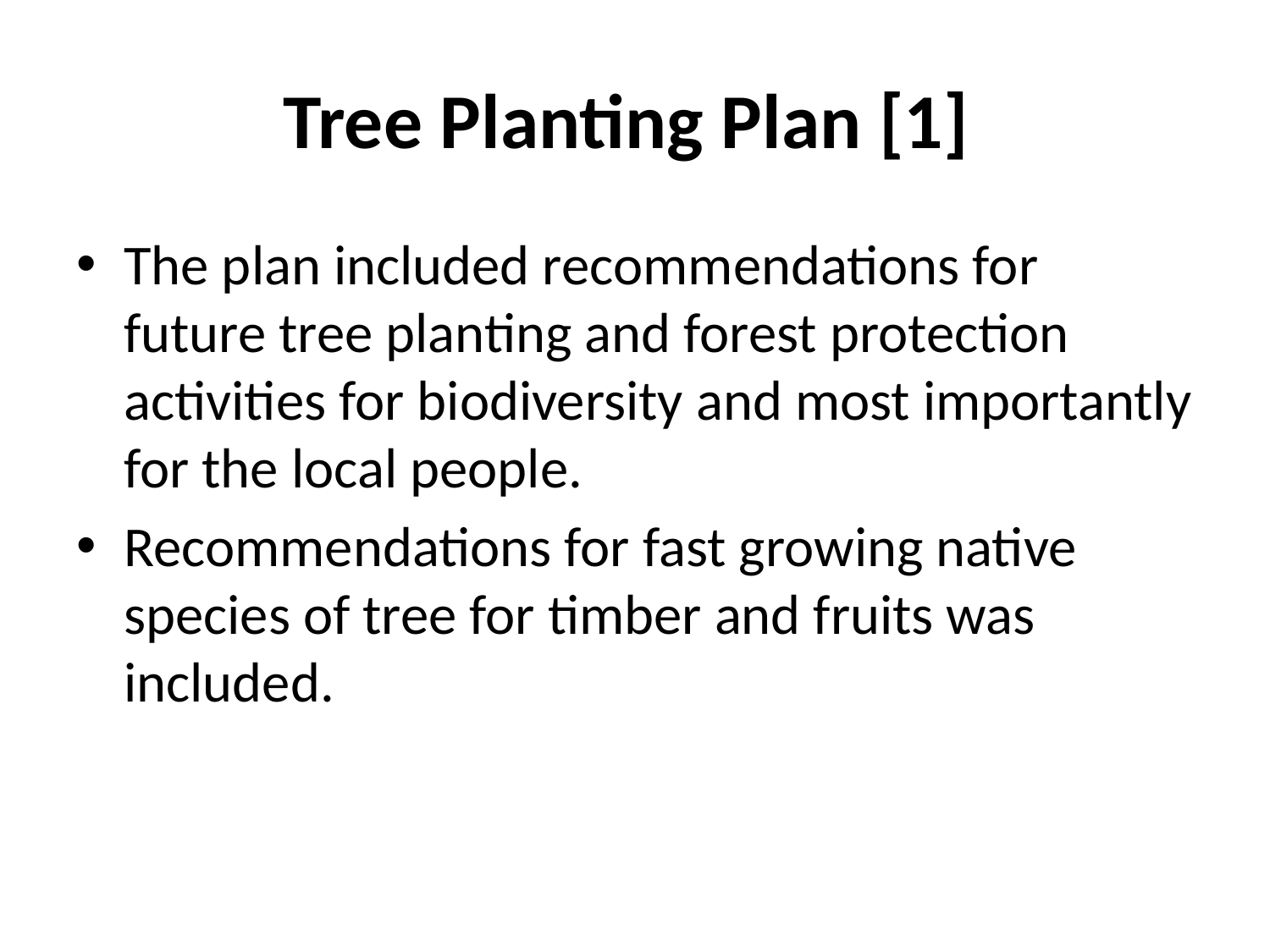

# Tree Planting Plan [1]
The plan included recommendations for future tree planting and forest protection activities for biodiversity and most importantly for the local people.
Recommendations for fast growing native species of tree for timber and fruits was included.